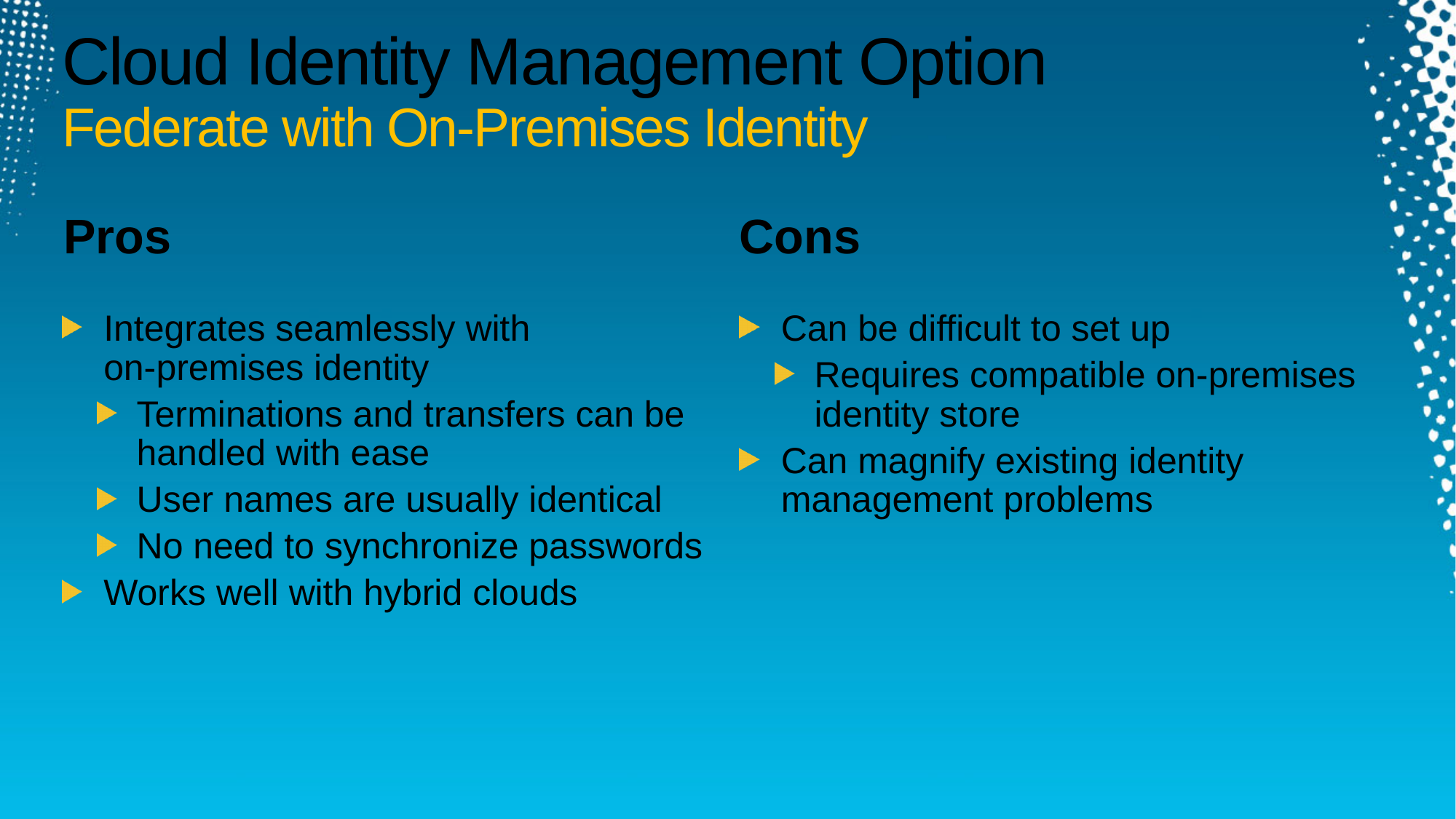

# Cloud Identity Management Option Federate with On-Premises Identity
Pros
Cons
Integrates seamlessly with
on-premises identity
Terminations and transfers can be handled with ease
User names are usually identical
No need to synchronize passwords
Works well with hybrid clouds

Can be difficult to set up
Requires compatible on-premises identity store
Can magnify existing identity management problems